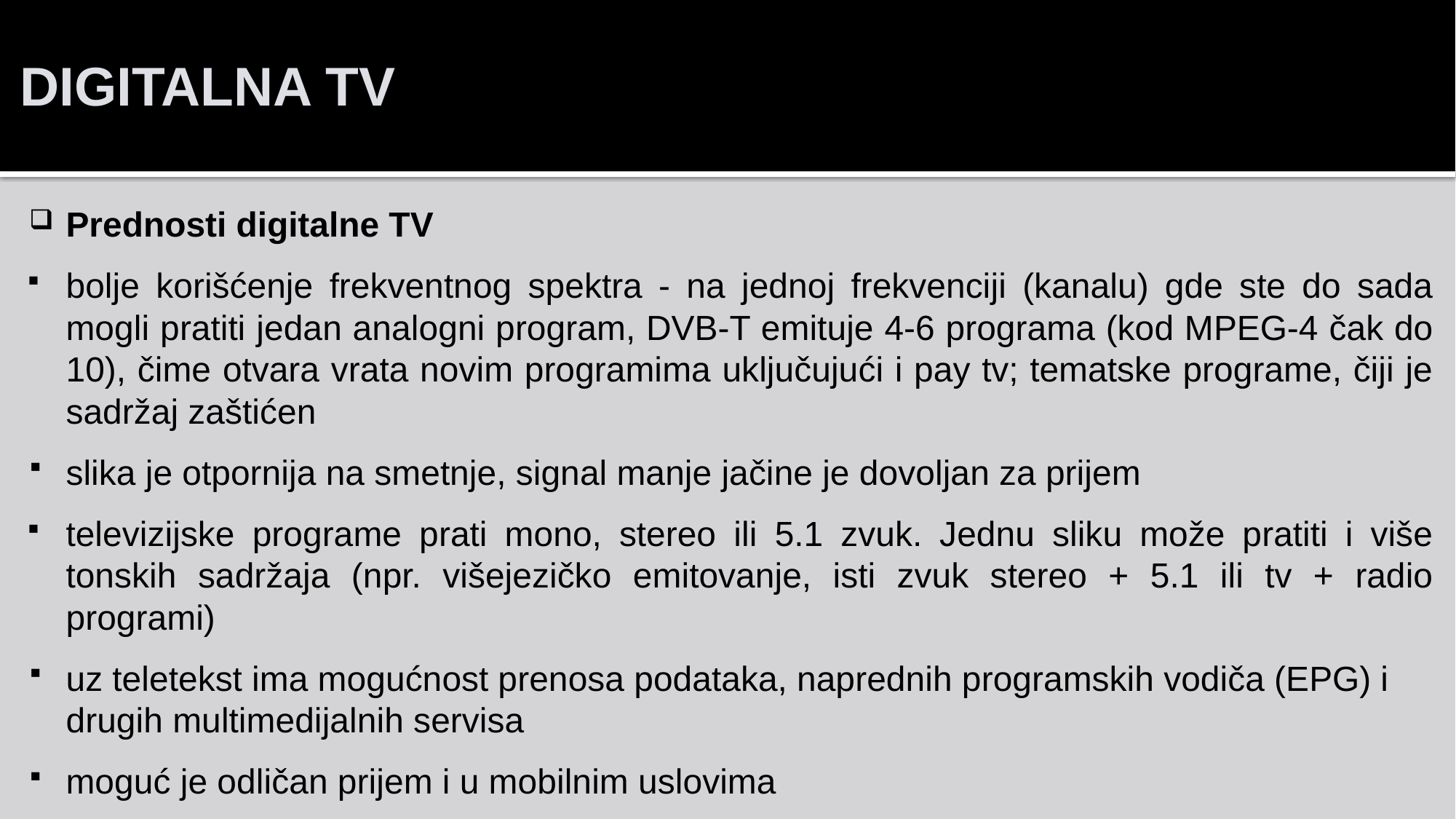

# DIGITALNA TV
Prednosti digitalne TV

bolje korišćenje frekventnog spektra - na jednoj frekvenciji (kanalu) gde ste do sada mogli pratiti jedan analogni program, DVB-T emituje 4-6 programa (kod MPEG-4 čak do 10), čime otvara vrata novim programima uključujući i pay tv; tematske programe, čiji je sadržaj zaštićen

slika je otpornija na smetnje, signal manje jačine je dovoljan za prijem

televizijske programe prati mono, stereo ili 5.1 zvuk. Jednu sliku može pratiti i više tonskih sadržaja (npr. višejezičko emitovanje, isti zvuk stereo + 5.1 ili tv + radio programi)

uz teletekst ima mogućnost prenosa podataka, naprednih programskih vodiča (EPG) i drugih multimedijalnih servisa

moguć je odličan prijem i u mobilnim uslovima